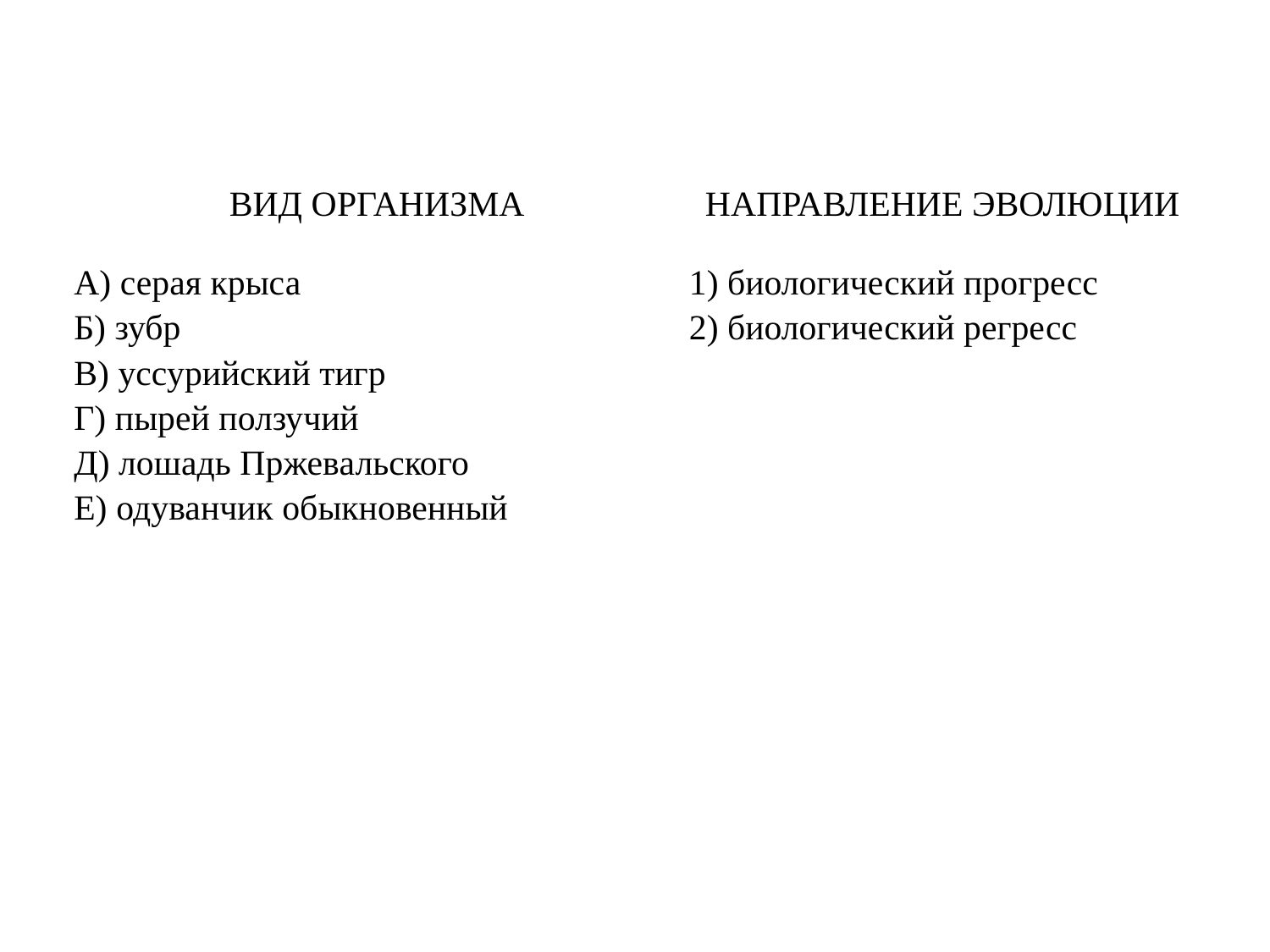

| ВИД ОРГАНИЗМА | НАПРАВЛЕНИЕ ЭВОЛЮЦИИ |
| --- | --- |
| А) серая крыса Б) зубр В) уссурийский тигр Г) пырей ползучий Д) лошадь Пржевальского Е) одуванчик обыкновенный | 1) биологический прогресс 2) биологический регресс |